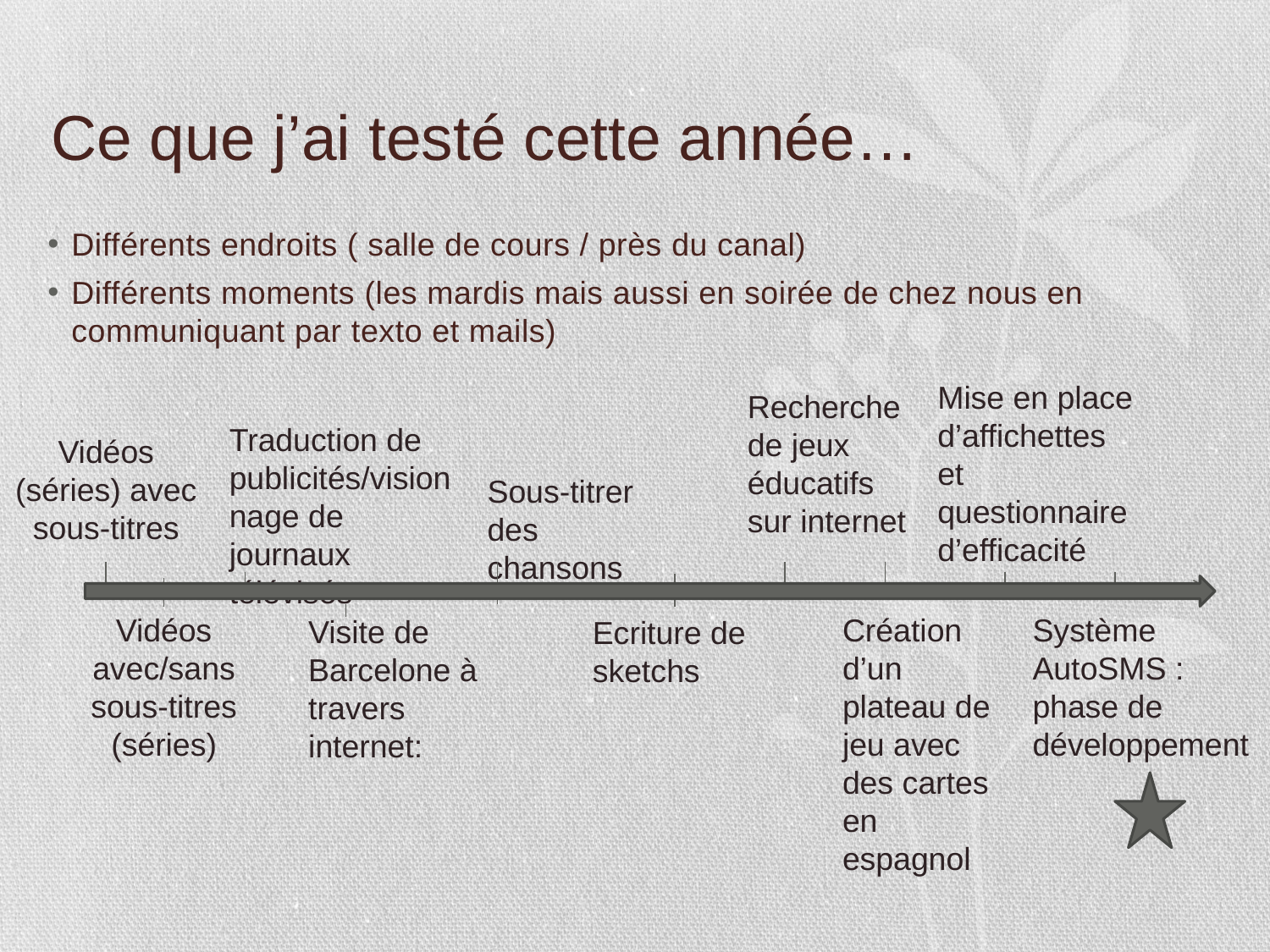

# Ce que j’ai testé cette année…
Différents endroits ( salle de cours / près du canal)
Différents moments (les mardis mais aussi en soirée de chez nous en communiquant par texto et mails)

Mise en place d’affichettes et questionnaire d’efficacité
Recherche de jeux éducatifs sur internet
Traduction de publicités/visionnage de journaux télévisés
Vidéos (séries) avec sous-titres
Sous-titrer des chansons

Vidéos avec/sans sous-titres (séries)
Création d’un plateau de jeu avec des cartes en espagnol
Système AutoSMS : phase de développement
Visite de Barcelone à travers internet:
Ecriture de sketchs